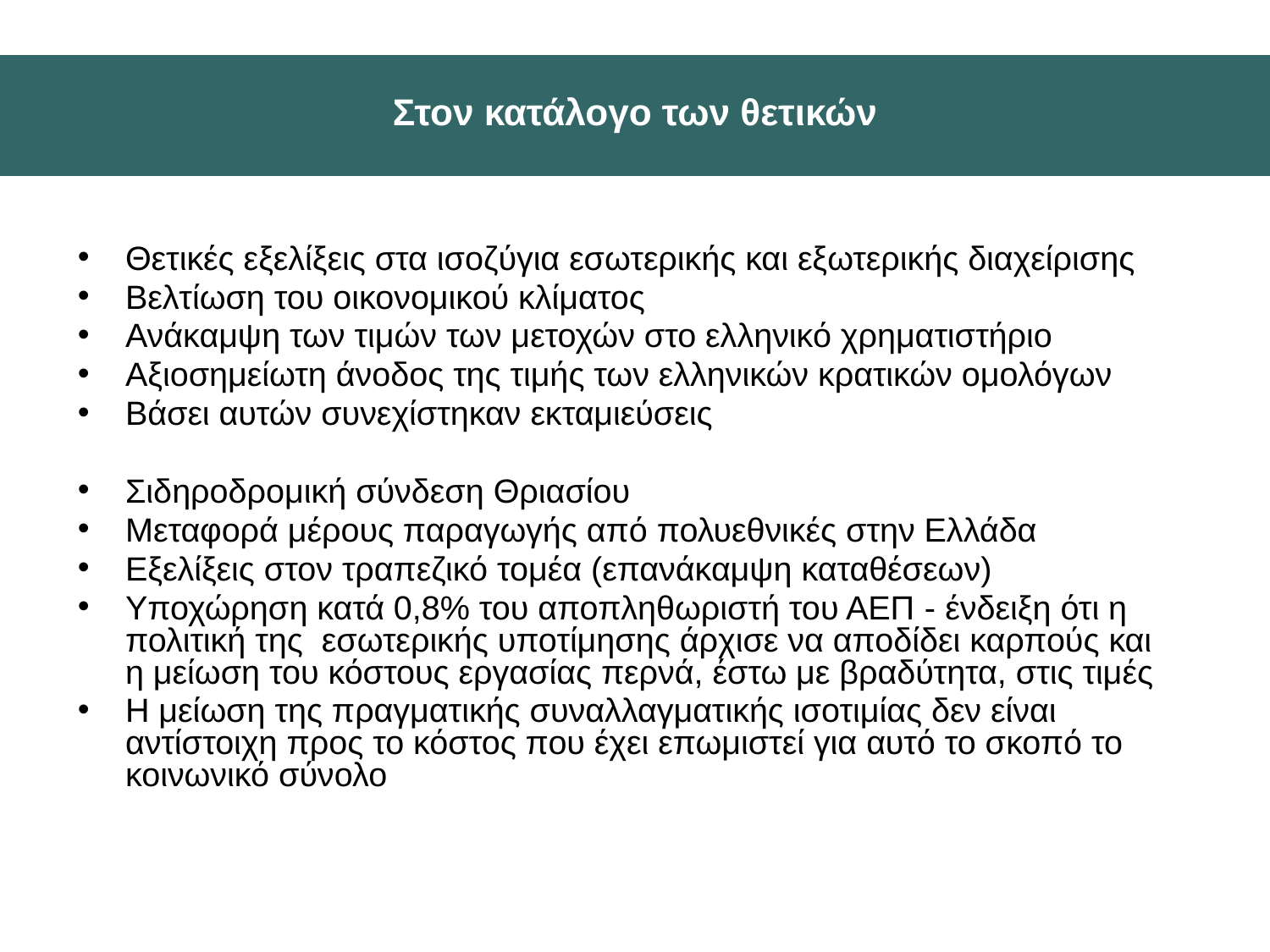

# Στον κατάλογο των θετικών
Θετικές εξελίξεις στα ισοζύγια εσωτερικής και εξωτερικής διαχείρισης
Βελτίωση του οικονομικού κλίματος
Ανάκαμψη των τιμών των μετοχών στο ελληνικό χρηματιστήριο
Αξιοσημείωτη άνοδος της τιμής των ελληνικών κρατικών ομολόγων
Βάσει αυτών συνεχίστηκαν εκταμιεύσεις

Σιδηροδρομική σύνδεση Θριασίου
Μεταφορά μέρους παραγωγής από πολυεθνικές στην Ελλάδα
Εξελίξεις στον τραπεζικό τομέα (επανάκαμψη καταθέσεων)
Υποχώρηση κατά 0,8% του αποπληθωριστή του ΑΕΠ - ένδειξη ότι η πολιτική της  εσωτερικής υποτίμησης άρχισε να αποδίδει καρπούς και η μείωση του κόστους εργασίας περνά, έστω με βραδύτητα, στις τιμές
Η μείωση της πραγματικής συναλλαγματικής ισοτιμίας δεν είναι αντίστοιχη προς το κόστος που έχει επωμιστεί για αυτό το σκοπό το κοινωνικό σύνολο